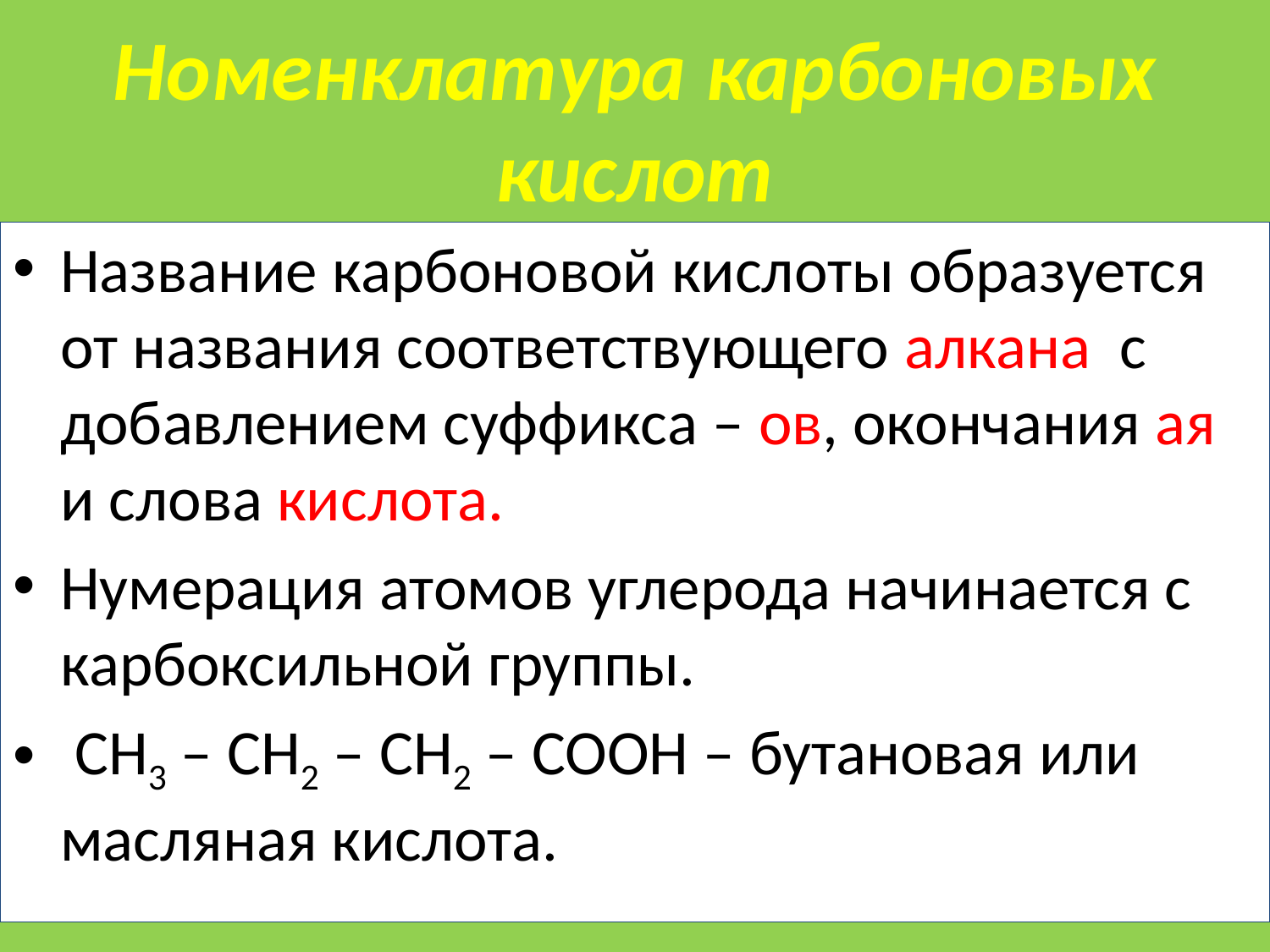

# Номенклатура карбоновых кислот
Название карбоновой кислоты образуется от названия соответствующего алкана  с добавлением суффикса – ов, окончания ая и слова кислота.
Нумерация атомов углерода начинается с карбоксильной группы.
 CH3 – CH2 – CH2 – COOH – бутановая или масляная кислота.